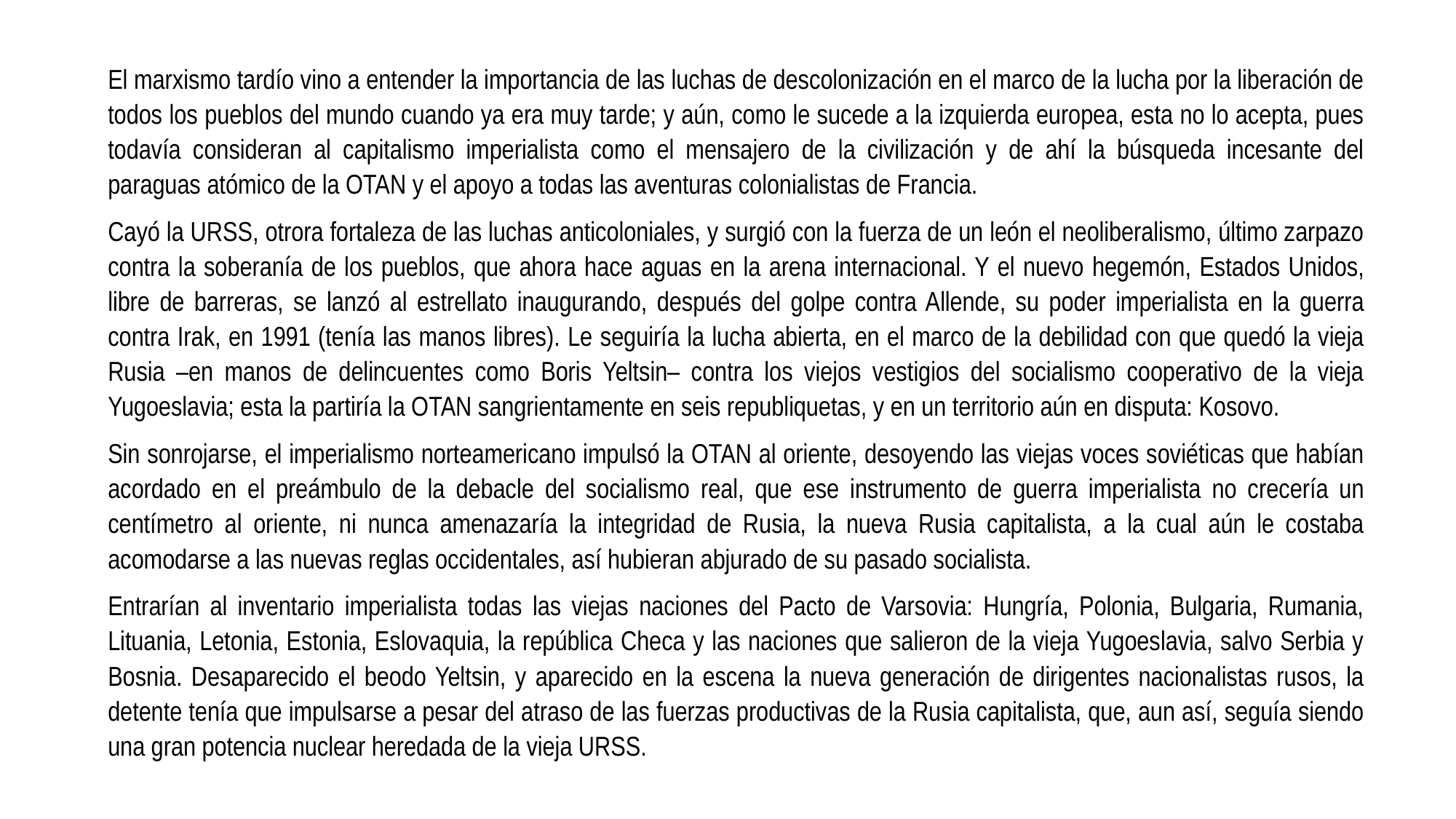

El marxismo tardío vino a entender la importancia de las luchas de descolonización en el marco de la lucha por la liberación de todos los pueblos del mundo cuando ya era muy tarde; y aún, como le sucede a la izquierda europea, esta no lo acepta, pues todavía consideran al capitalismo imperialista como el mensajero de la civilización y de ahí la búsqueda incesante del paraguas atómico de la OTAN y el apoyo a todas las aventuras colonialistas de Francia.
Cayó la URSS, otrora fortaleza de las luchas anticoloniales, y surgió con la fuerza de un león el neoliberalismo, último zarpazo contra la soberanía de los pueblos, que ahora hace aguas en la arena internacional. Y el nuevo hegemón, Estados Unidos, libre de barreras, se lanzó al estrellato inaugurando, después del golpe contra Allende, su poder imperialista en la guerra contra Irak, en 1991 (tenía las manos libres). Le seguiría la lucha abierta, en el marco de la debilidad con que quedó la vieja Rusia –en manos de delincuentes como Boris Yeltsin– contra los viejos vestigios del socialismo cooperativo de la vieja Yugoeslavia; esta la partiría la OTAN sangrientamente en seis republiquetas, y en un territorio aún en disputa: Kosovo.
Sin sonrojarse, el imperialismo norteamericano impulsó la OTAN al oriente, desoyendo las viejas voces soviéticas que habían acordado en el preámbulo de la debacle del socialismo real, que ese instrumento de guerra imperialista no crecería un centímetro al oriente, ni nunca amenazaría la integridad de Rusia, la nueva Rusia capitalista, a la cual aún le costaba acomodarse a las nuevas reglas occidentales, así hubieran abjurado de su pasado socialista.
Entrarían al inventario imperialista todas las viejas naciones del Pacto de Varsovia: Hungría, Polonia, Bulgaria, Rumania, Lituania, Letonia, Estonia, Eslovaquia, la república Checa y las naciones que salieron de la vieja Yugoeslavia, salvo Serbia y Bosnia. Desaparecido el beodo Yeltsin, y aparecido en la escena la nueva generación de dirigentes nacionalistas rusos, la detente tenía que impulsarse a pesar del atraso de las fuerzas productivas de la Rusia capitalista, que, aun así, seguía siendo una gran potencia nuclear heredada de la vieja URSS.